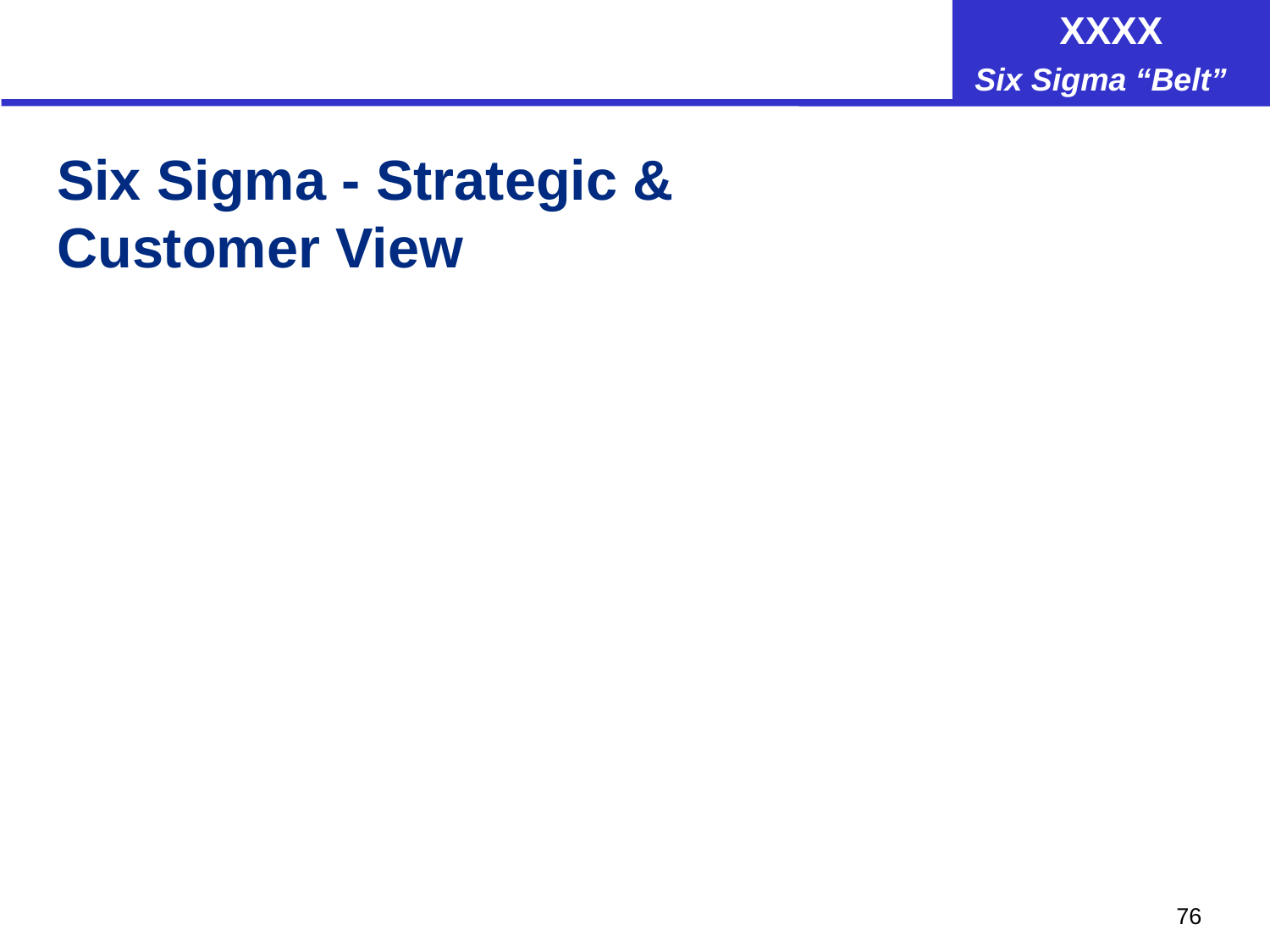

Six Sigma - Strategic & Customer View